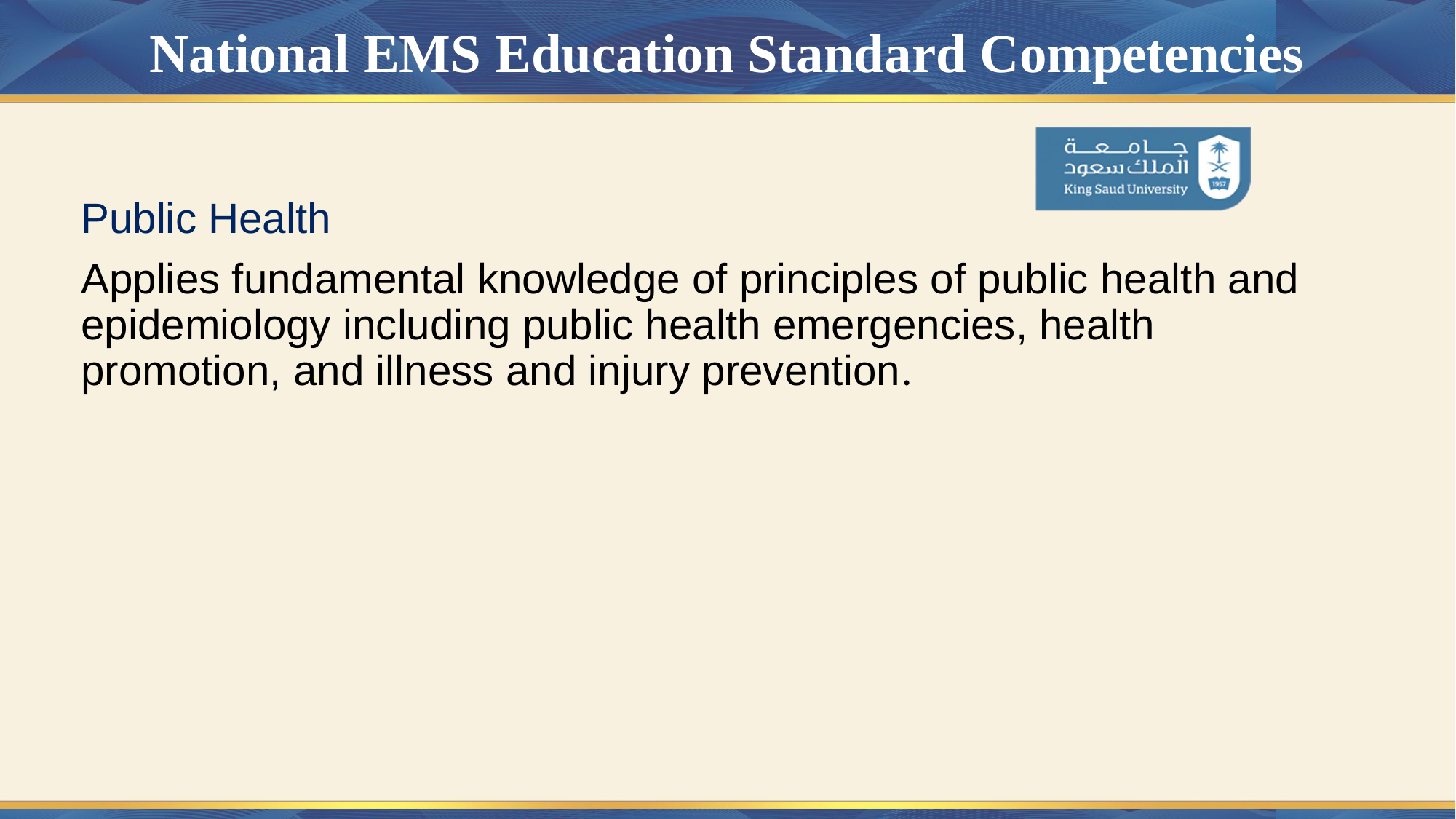

# National EMS Education Standard Competencies
Public Health
Applies fundamental knowledge of principles of public health and epidemiology including public health emergencies, health promotion, and illness and injury prevention.